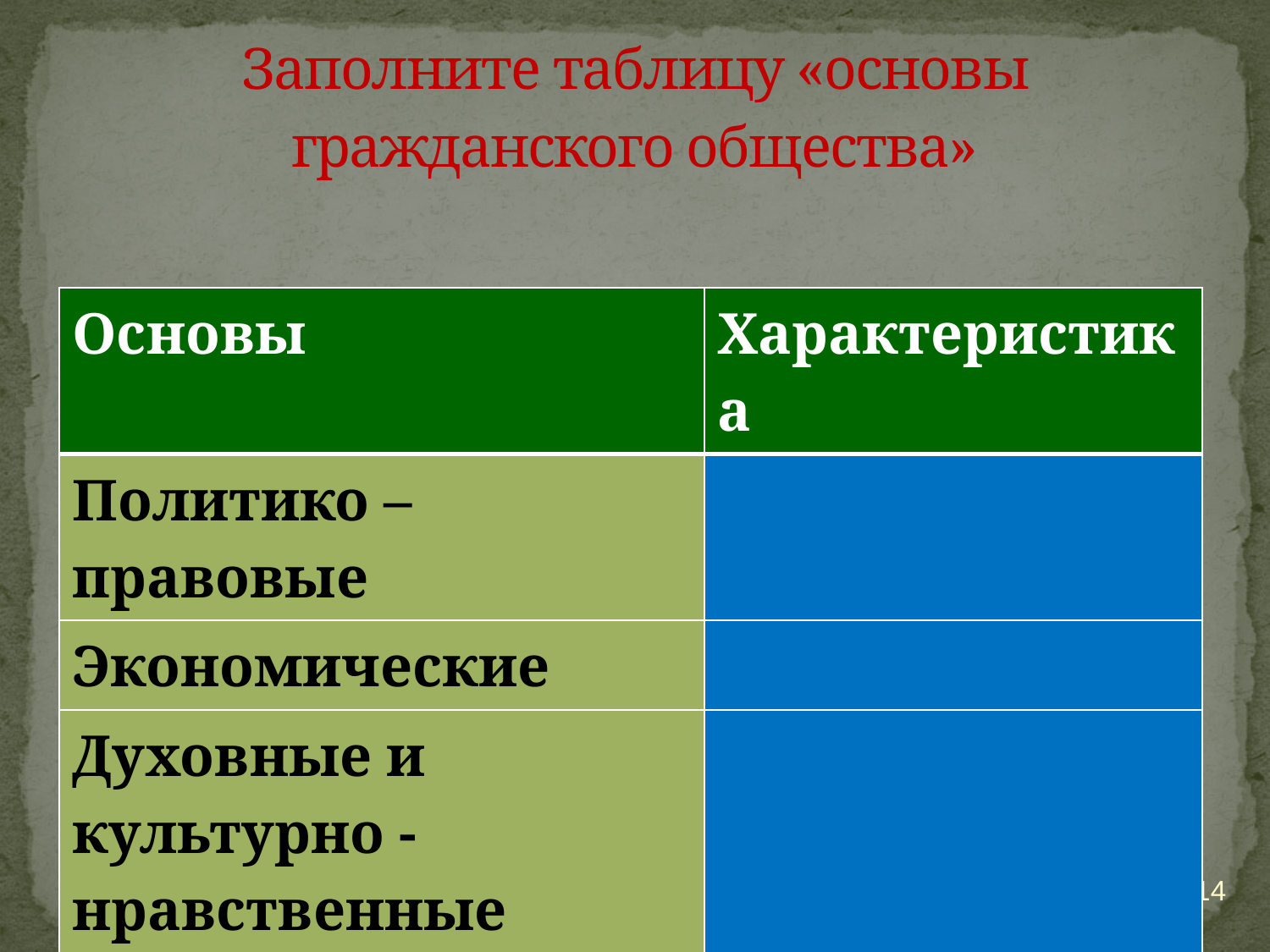

# Заполните таблицу «основы гражданского общества»
| Основы | Характеристика |
| --- | --- |
| Политико – правовые |  |
| Экономические |  |
| Духовные и культурно - нравственные |  |
14